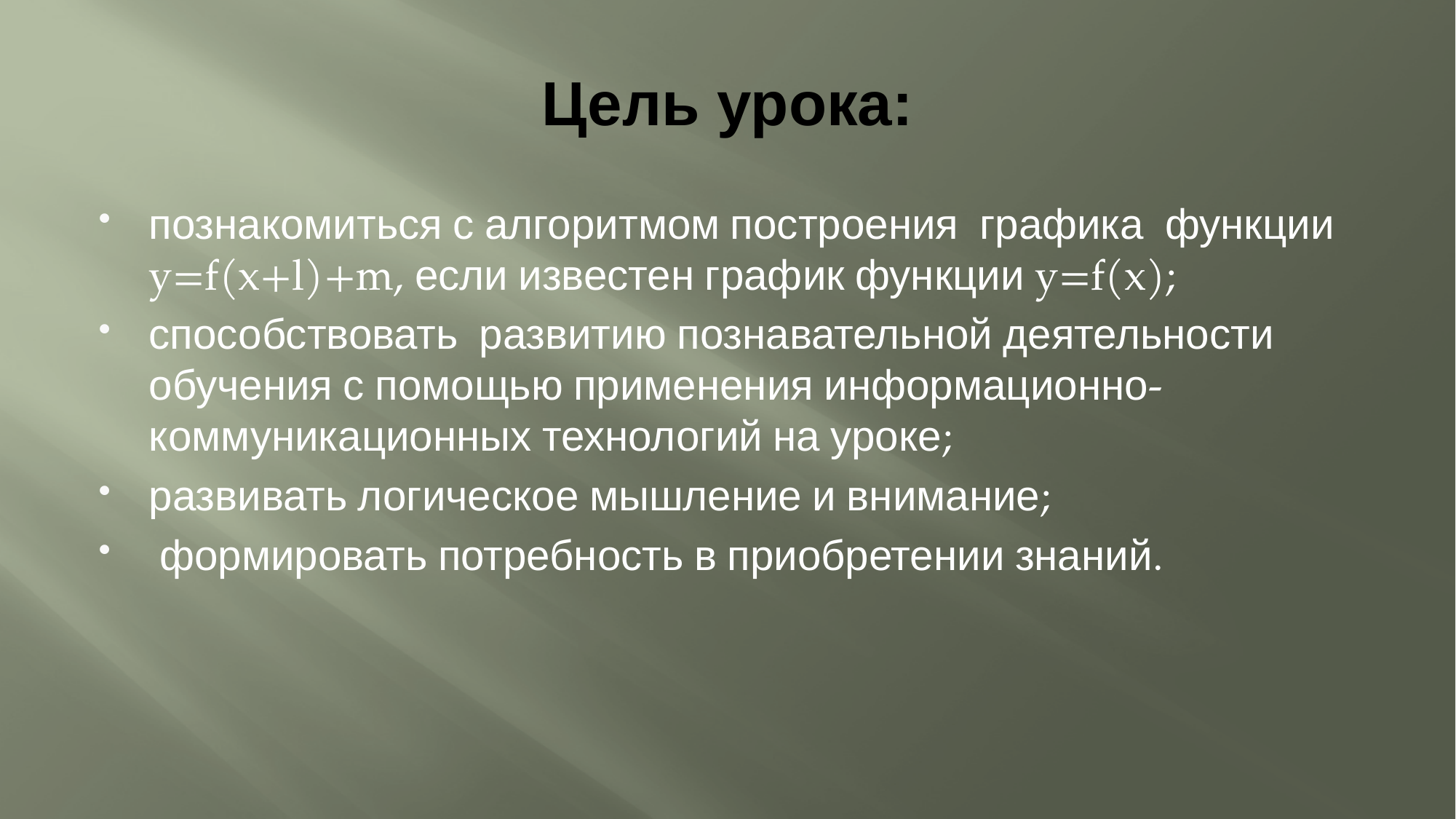

# Цель урока:
познакомиться с алгоритмом построения  графика  функции y=f(x+l)+m, если известен график функции y=f(x);
способствовать  развитию познавательной деятельности обучения с помощью применения информационно-коммуникационных технологий на уроке;
развивать логическое мышление и внимание;
 формировать потребность в приобретении знаний.